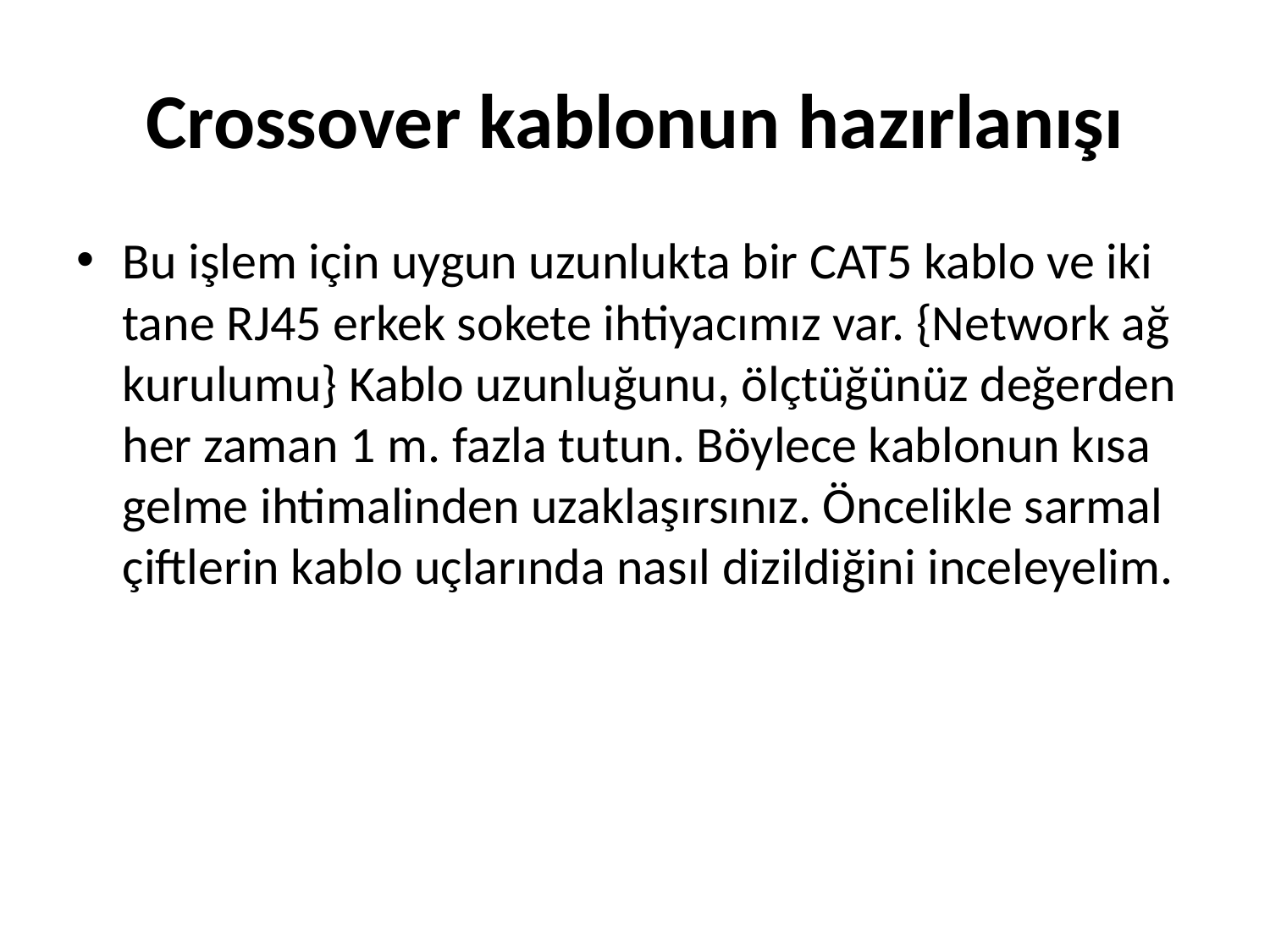

# Crossover kablonun hazırlanışı
Bu işlem için uygun uzunlukta bir CAT5 kablo ve iki tane RJ45 erkek sokete ihtiyacımız var. {Network ağ kurulumu} Kablo uzunluğunu, ölçtüğünüz değerden her zaman 1 m. fazla tutun. Böylece kablonun kısa gelme ihtimalinden uzaklaşırsınız. Öncelikle sarmal çiftlerin kablo uçlarında nasıl dizildiğini inceleyelim.